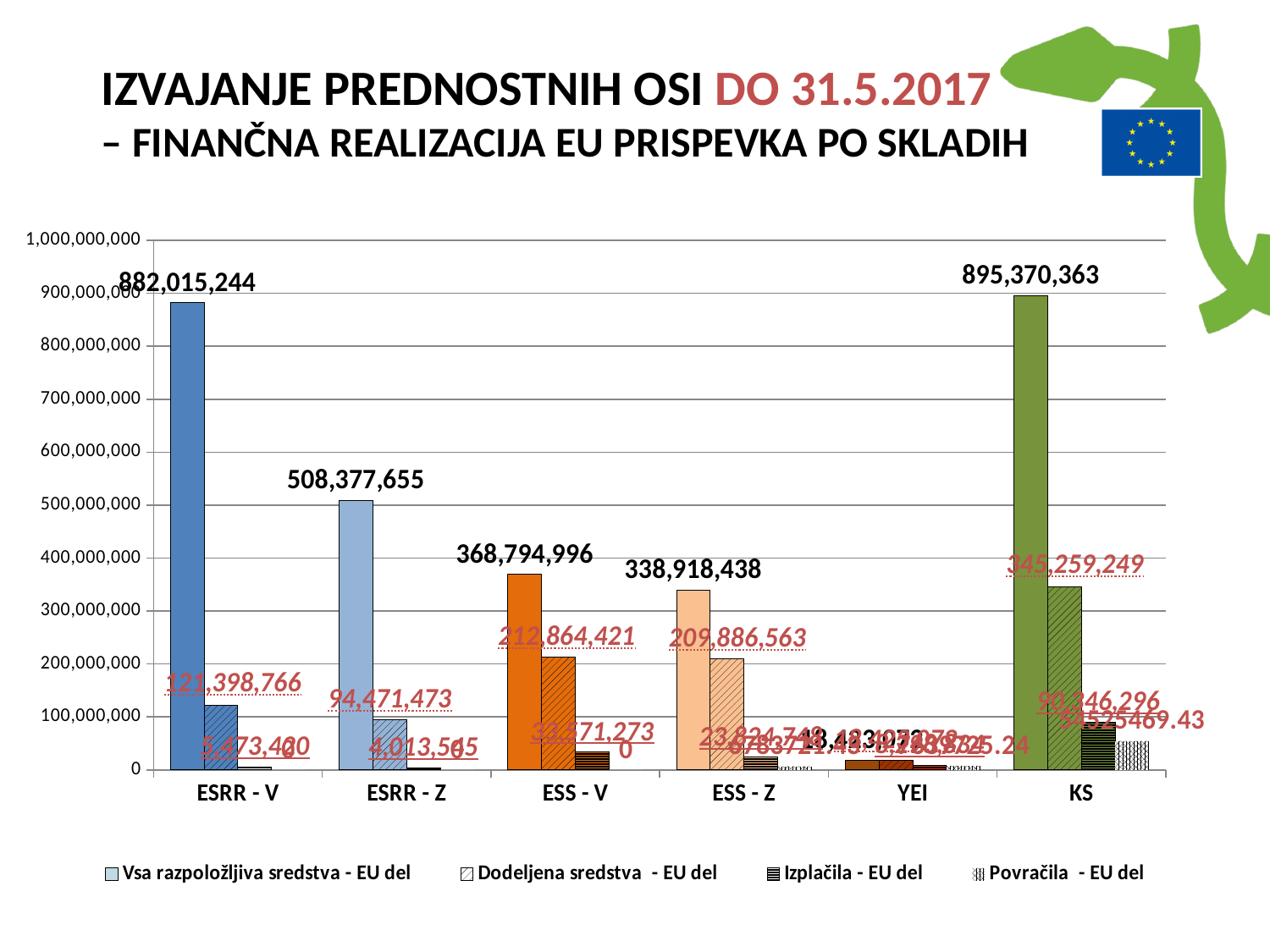

IZVAJANJE PREDNOSTNIH OSI DO 31.5.2017
– FINANČNA REALIZACIJA EU PRISPEVKA PO SKLADIH

### Chart

| Category | Vsa razpoložljiva sredstva - EU del | Dodeljena sredstva  - EU del | Izplačila - EU del | Povračila  - EU del |
|---|---|---|---|---|
| ESRR - V | 882015244.0 | 121398766.21 | 5473420.380000002 | 0.0 |
| ESRR - Z | 508377655.0 | 94471473.10999998 | 4013544.5000000005 | 0.0 |
| ESS - V | 368794996.0 | 212864421.44000003 | 33571273.1 | 0.0 |
| ESS - Z | 338918438.0 | 209886562.69 | 23824748.15 | 6783721.430000001 |
| YEI | 18423072.0 | 18423072.0 | 8298833.9399999995 | 7639725.24 |
| KS | 895370363.0 | 345259249.24 | 90346295.92999999 | 54525469.43 |